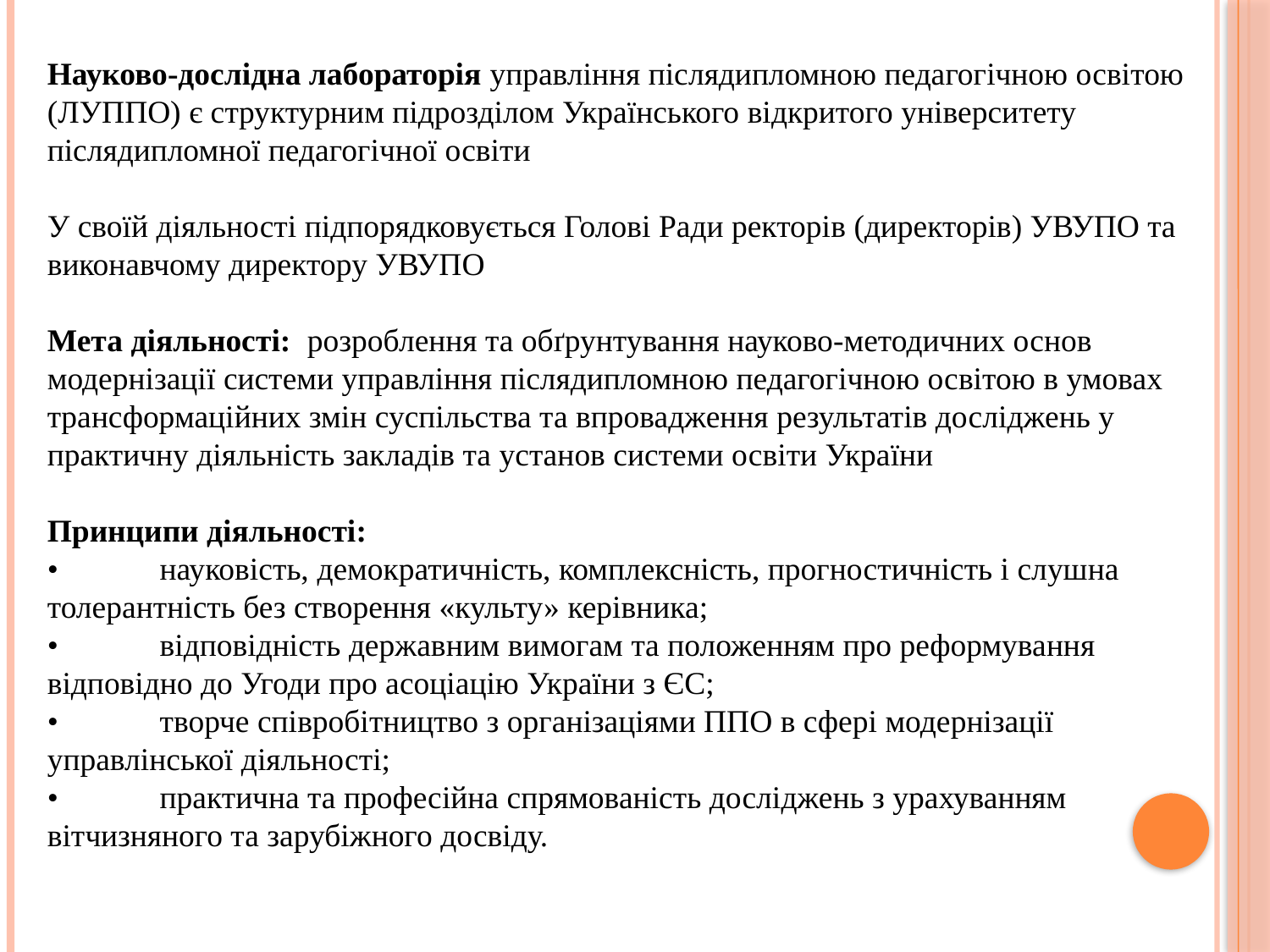

Науково-дослідна лабораторія управління післядипломною педагогічною освітою (ЛУППО) є структурним підрозділом Українського відкритого університету післядипломної педагогічної освіти

У своїй діяльності підпорядковується Голові Ради ректорів (директорів) УВУПО та виконавчому директору УВУПО

Мета діяльності:  розроблення та обґрунтування науково-методичних основ модернізації системи управління післядипломною педагогічною освітою в умовах трансформаційних змін суспільства та впровадження результатів досліджень у практичну діяльність закладів та установ системи освіти України

Принципи діяльності:
•	науковість, демократичність, комплексність, прогностичність і слушна толерантність без створення «культу» керівника;
•	відповідність державним вимогам та положенням про реформування відповідно до Угоди про асоціацію України з ЄС;
•	творче співробітництво з організаціями ППО в сфері модернізації управлінської діяльності;
•	практична та професійна спрямованість досліджень з урахуванням вітчизняного та зарубіжного досвіду.